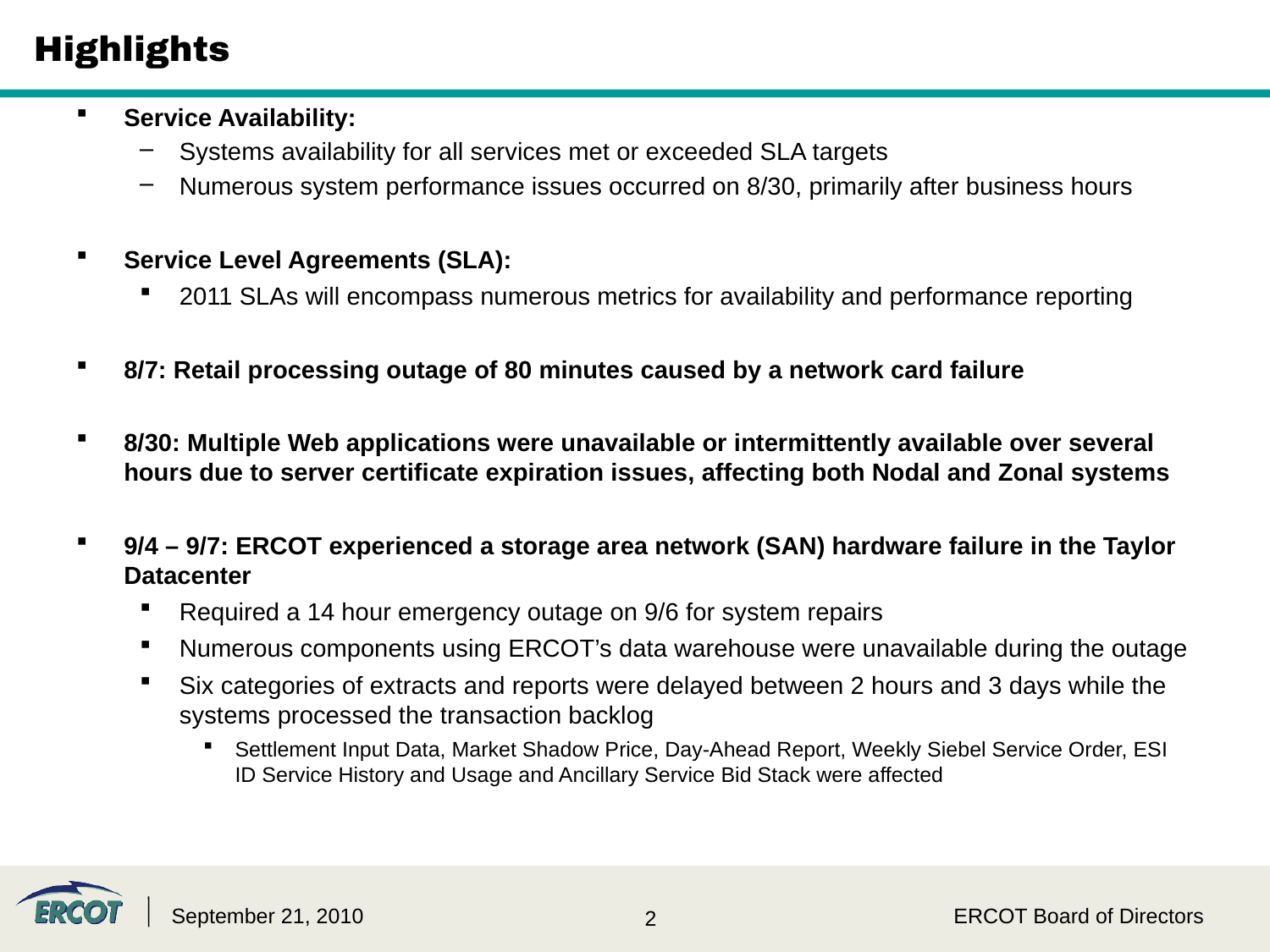

# Highlights
Service Availability:
Systems availability for all services met or exceeded SLA targets
Numerous system performance issues occurred on 8/30, primarily after business hours

Service Level Agreements (SLA):
2011 SLAs will encompass numerous metrics for availability and performance reporting

8/7: Retail processing outage of 80 minutes caused by a network card failure

8/30: Multiple Web applications were unavailable or intermittently available over several hours due to server certificate expiration issues, affecting both Nodal and Zonal systems

9/4 – 9/7: ERCOT experienced a storage area network (SAN) hardware failure in the Taylor Datacenter
Required a 14 hour emergency outage on 9/6 for system repairs
Numerous components using ERCOT’s data warehouse were unavailable during the outage
Six categories of extracts and reports were delayed between 2 hours and 3 days while the systems processed the transaction backlog
Settlement Input Data, Market Shadow Price, Day-Ahead Report, Weekly Siebel Service Order, ESI ID Service History and Usage and Ancillary Service Bid Stack were affected

September 21, 2010
ERCOT Board of Directors